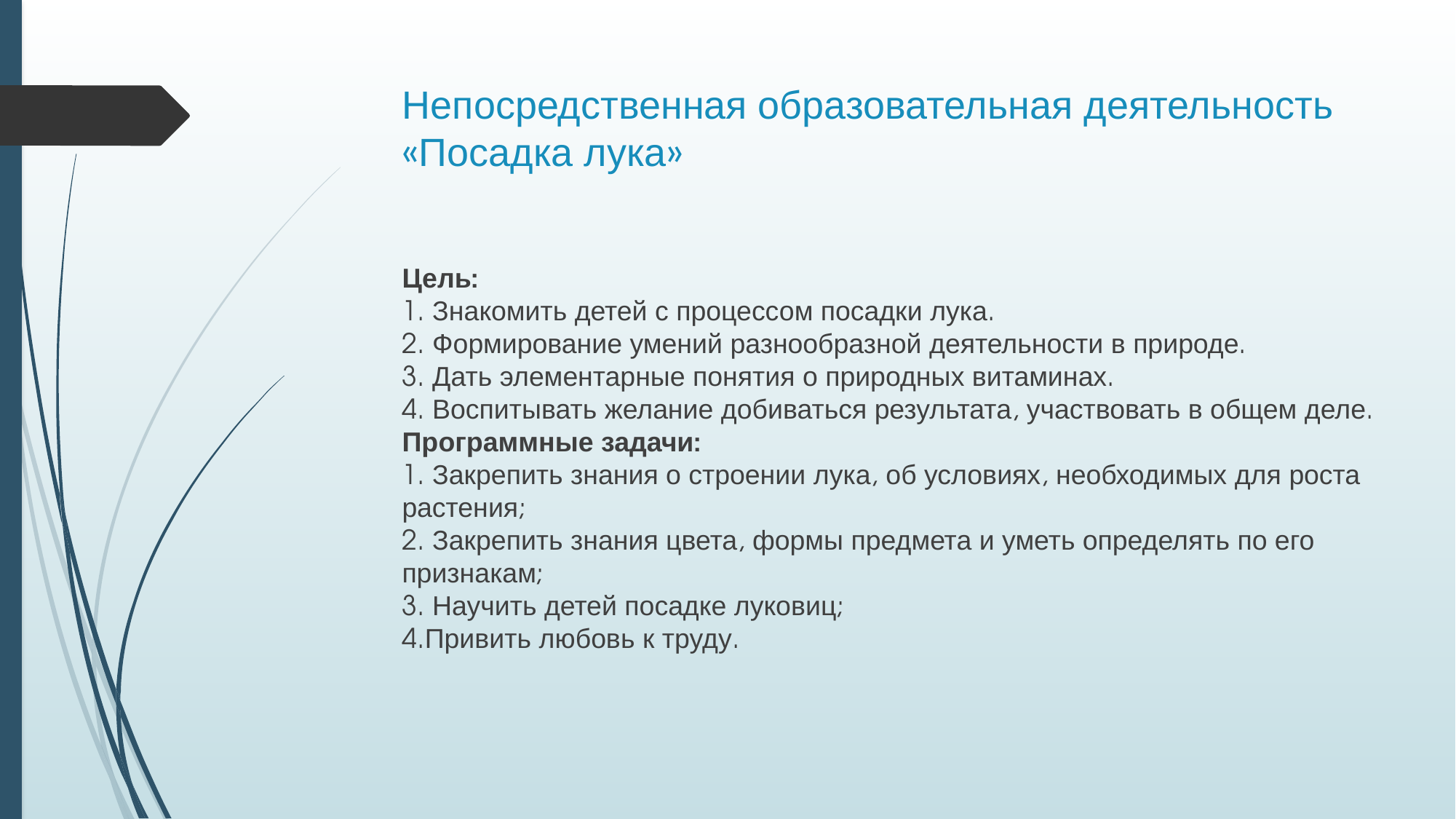

Непосредственная образовательная деятельность «Посадка лука»
Цель:
1. Знакомить детей с процессом посадки лука.
2. Формирование умений разнообразной деятельности в природе.
3. Дать элементарные понятия о природных витаминах.
4. Воспитывать желание добиваться результата, участвовать в общем деле.
Программные задачи:
1. Закрепить знания о строении лука, об условиях, необходимых для роста растения;
2. Закрепить знания цвета, формы предмета и уметь определять по его признакам;
3. Научить детей посадке луковиц;
4.Привить любовь к труду.